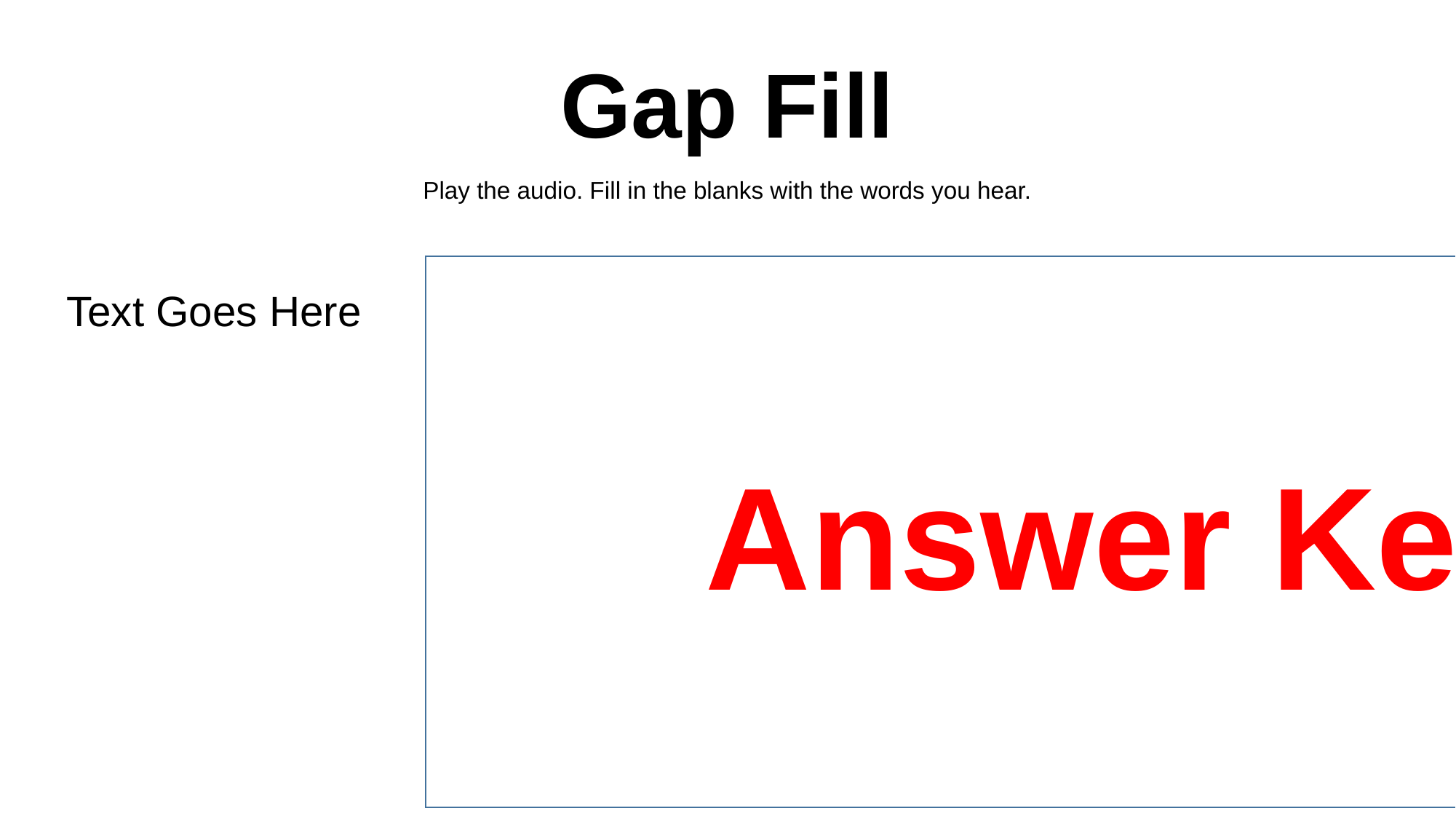

Gap Fill
Play the audio. Fill in the blanks with the words you hear.
Answer Key
Text Goes Here